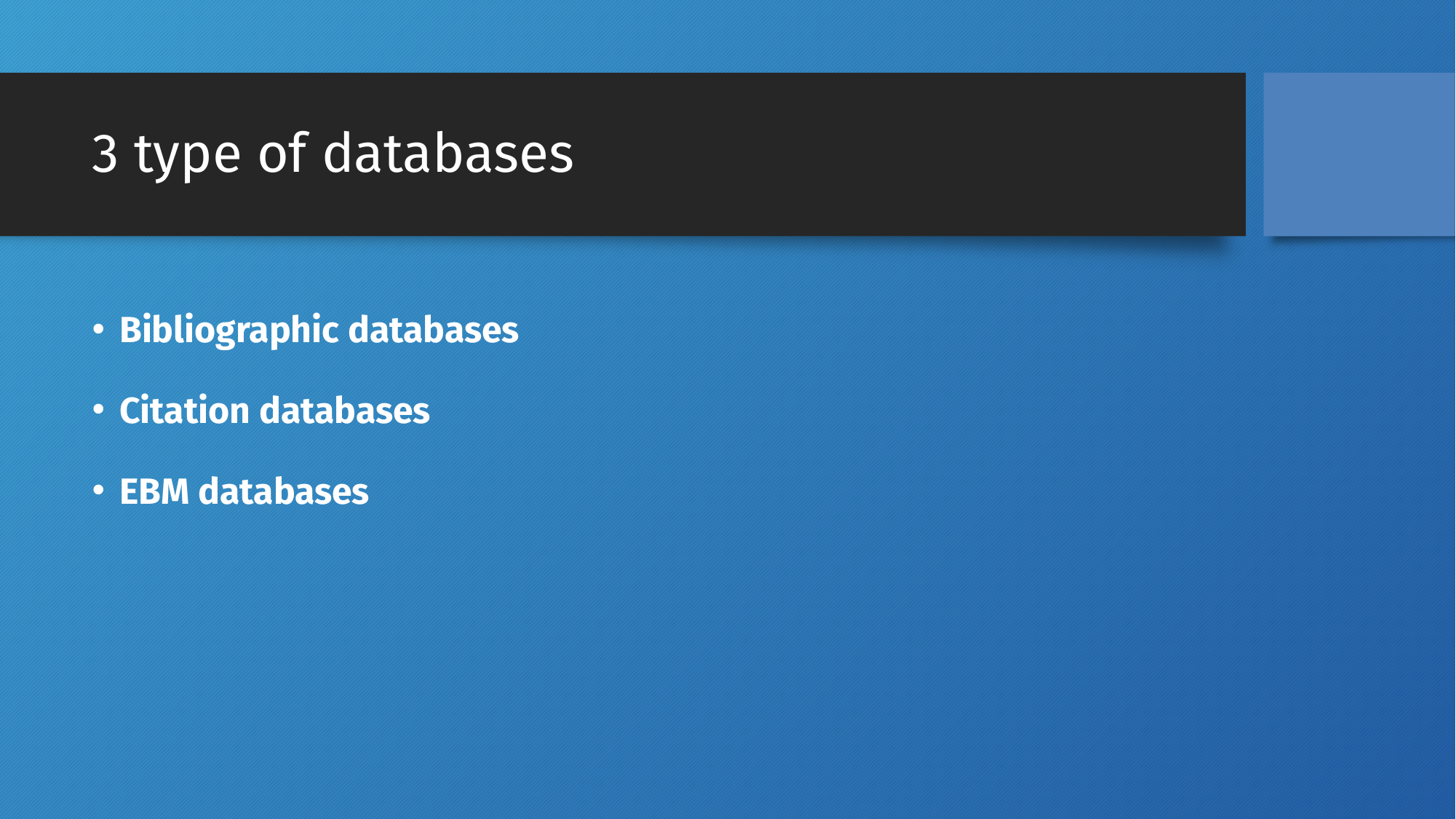

# 3 type of databases
Bibliographic databases
Citation databases
EBM databases